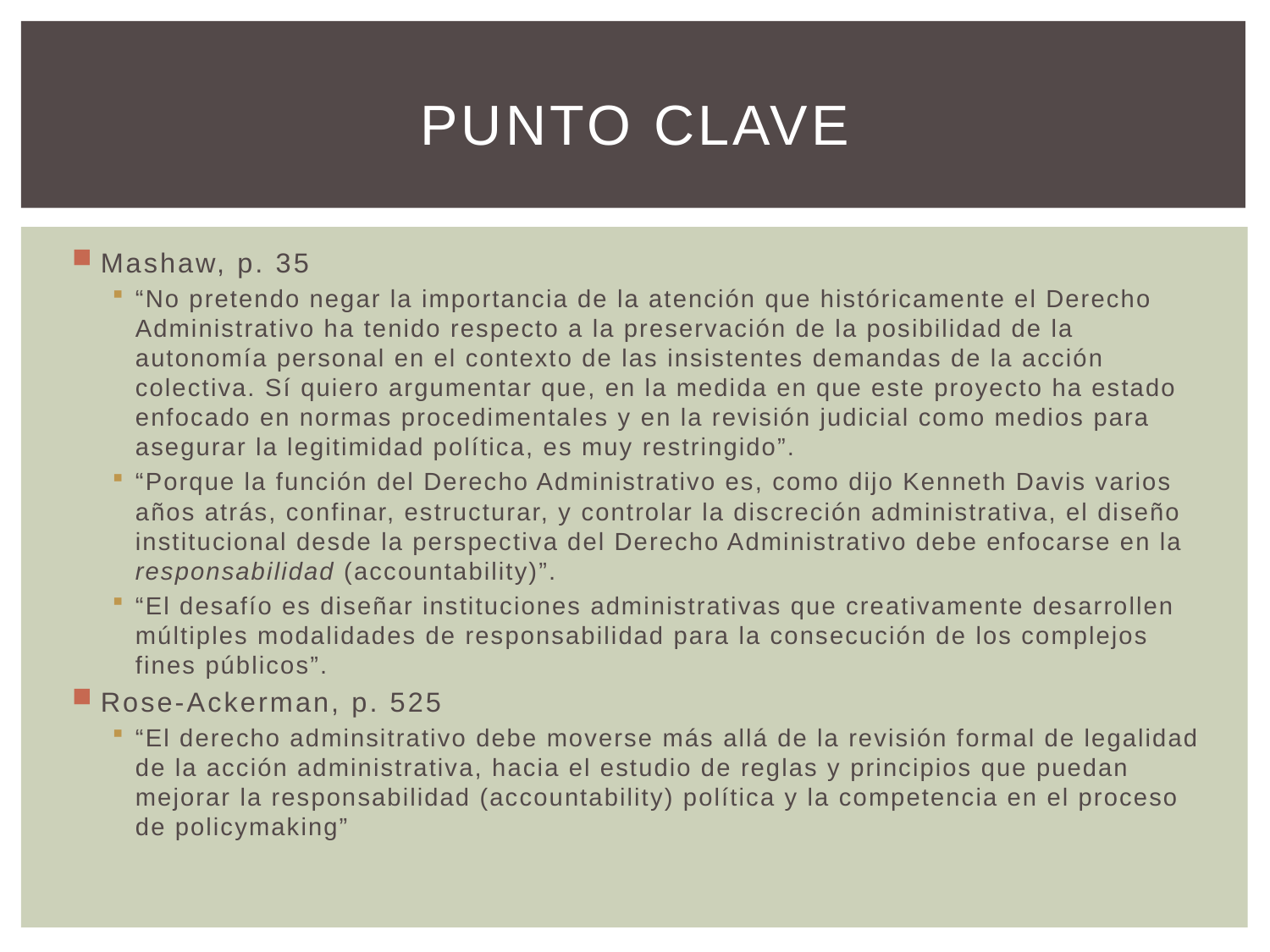

# Punto clave
Mashaw, p. 35
“No pretendo negar la importancia de la atención que históricamente el Derecho Administrativo ha tenido respecto a la preservación de la posibilidad de la autonomía personal en el contexto de las insistentes demandas de la acción colectiva. Sí quiero argumentar que, en la medida en que este proyecto ha estado enfocado en normas procedimentales y en la revisión judicial como medios para asegurar la legitimidad política, es muy restringido”.
“Porque la función del Derecho Administrativo es, como dijo Kenneth Davis varios años atrás, confinar, estructurar, y controlar la discreción administrativa, el diseño institucional desde la perspectiva del Derecho Administrativo debe enfocarse en la responsabilidad (accountability)”.
“El desafío es diseñar instituciones administrativas que creativamente desarrollen múltiples modalidades de responsabilidad para la consecución de los complejos fines públicos”.
Rose-Ackerman, p. 525
“El derecho adminsitrativo debe moverse más allá de la revisión formal de legalidad de la acción administrativa, hacia el estudio de reglas y principios que puedan mejorar la responsabilidad (accountability) política y la competencia en el proceso de policymaking”